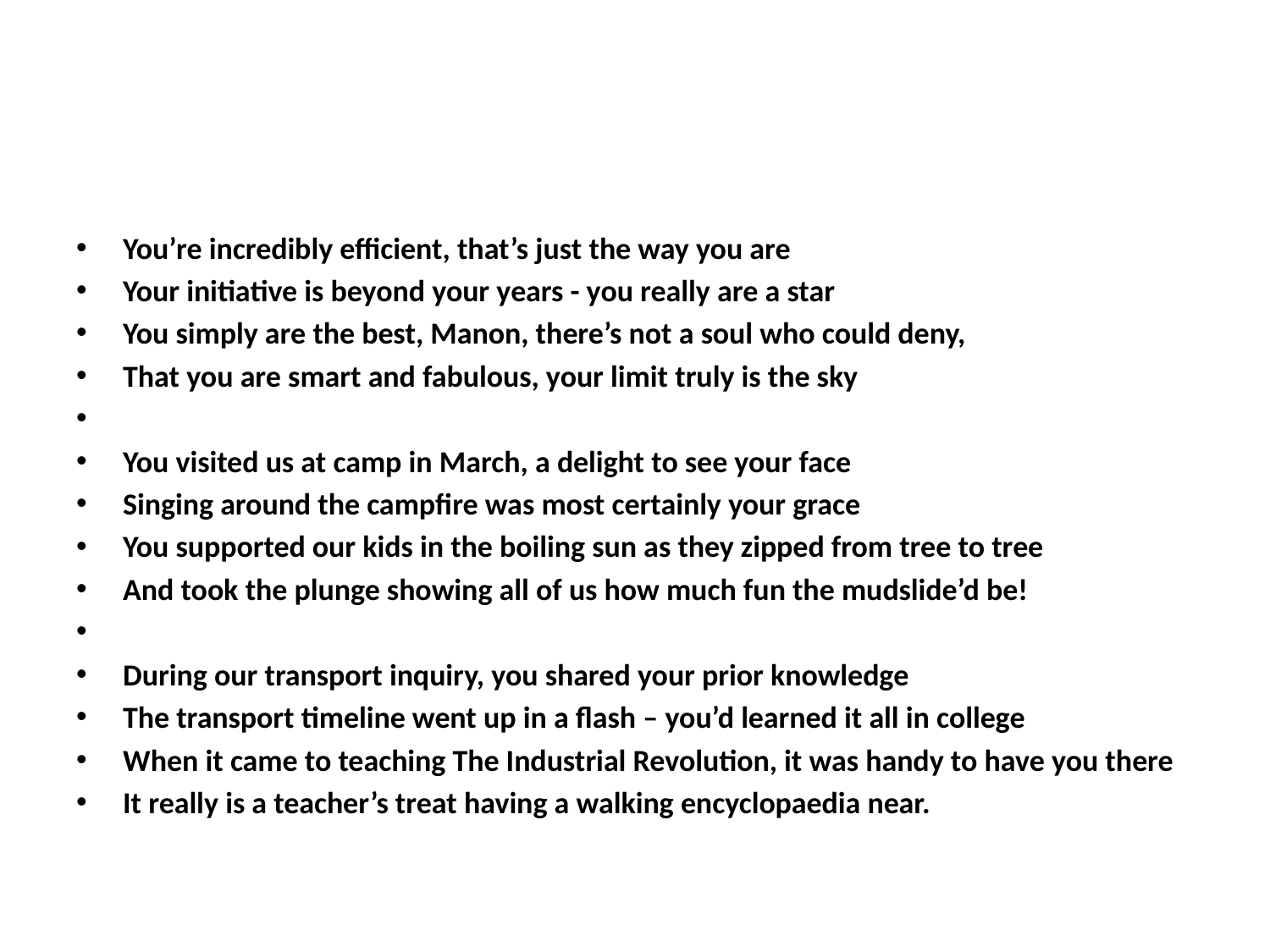

You’re incredibly efficient, that’s just the way you are
Your initiative is beyond your years - you really are a star
You simply are the best, Manon, there’s not a soul who could deny,
That you are smart and fabulous, your limit truly is the sky

You visited us at camp in March, a delight to see your face
Singing around the campfire was most certainly your grace
You supported our kids in the boiling sun as they zipped from tree to tree
And took the plunge showing all of us how much fun the mudslide’d be!

During our transport inquiry, you shared your prior knowledge
The transport timeline went up in a flash – you’d learned it all in college
When it came to teaching The Industrial Revolution, it was handy to have you there
It really is a teacher’s treat having a walking encyclopaedia near.